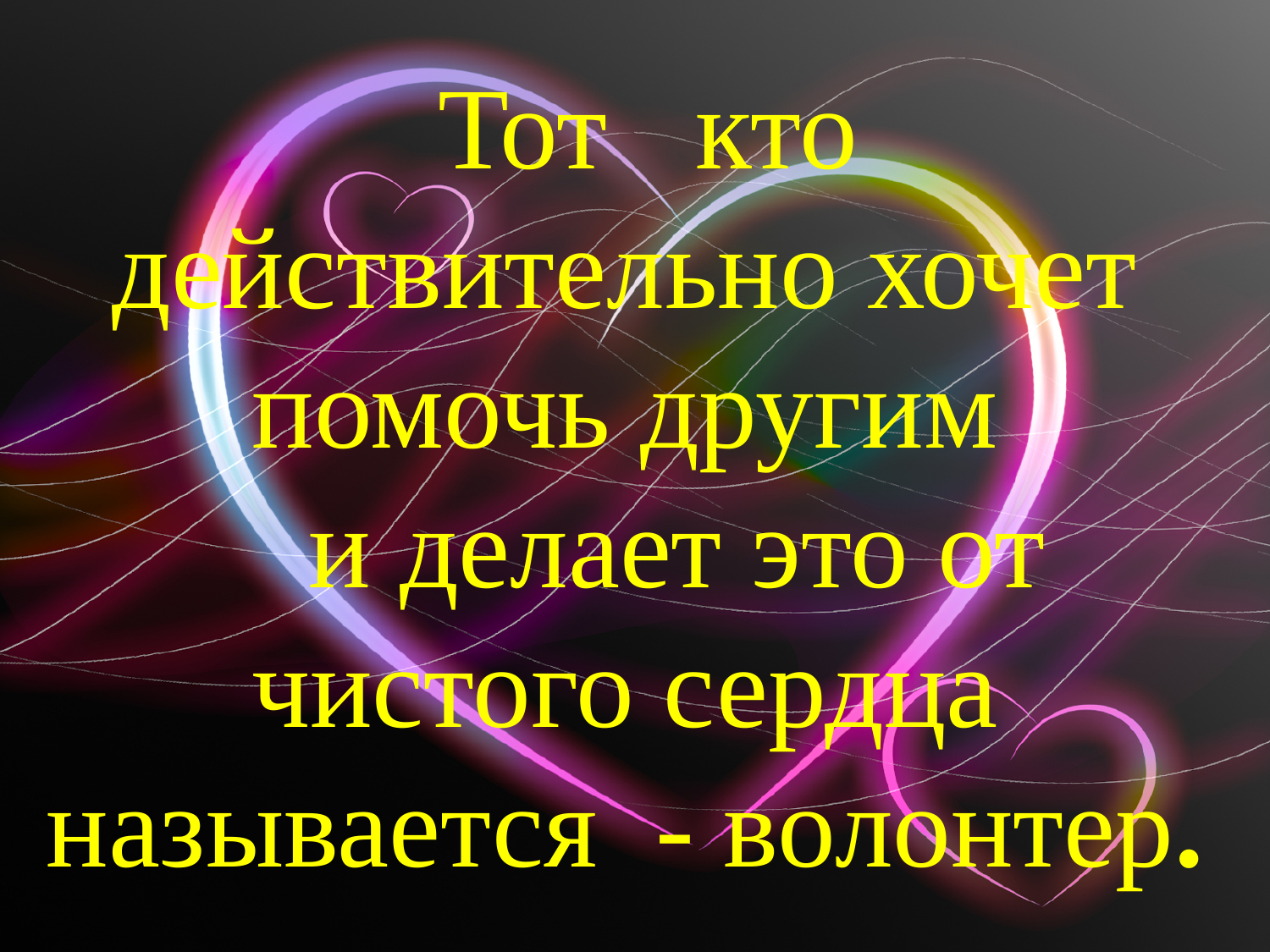

Тот   кто  действительно хочет помочь другим
 и делает это от чистого сердца называется  - волонтер.